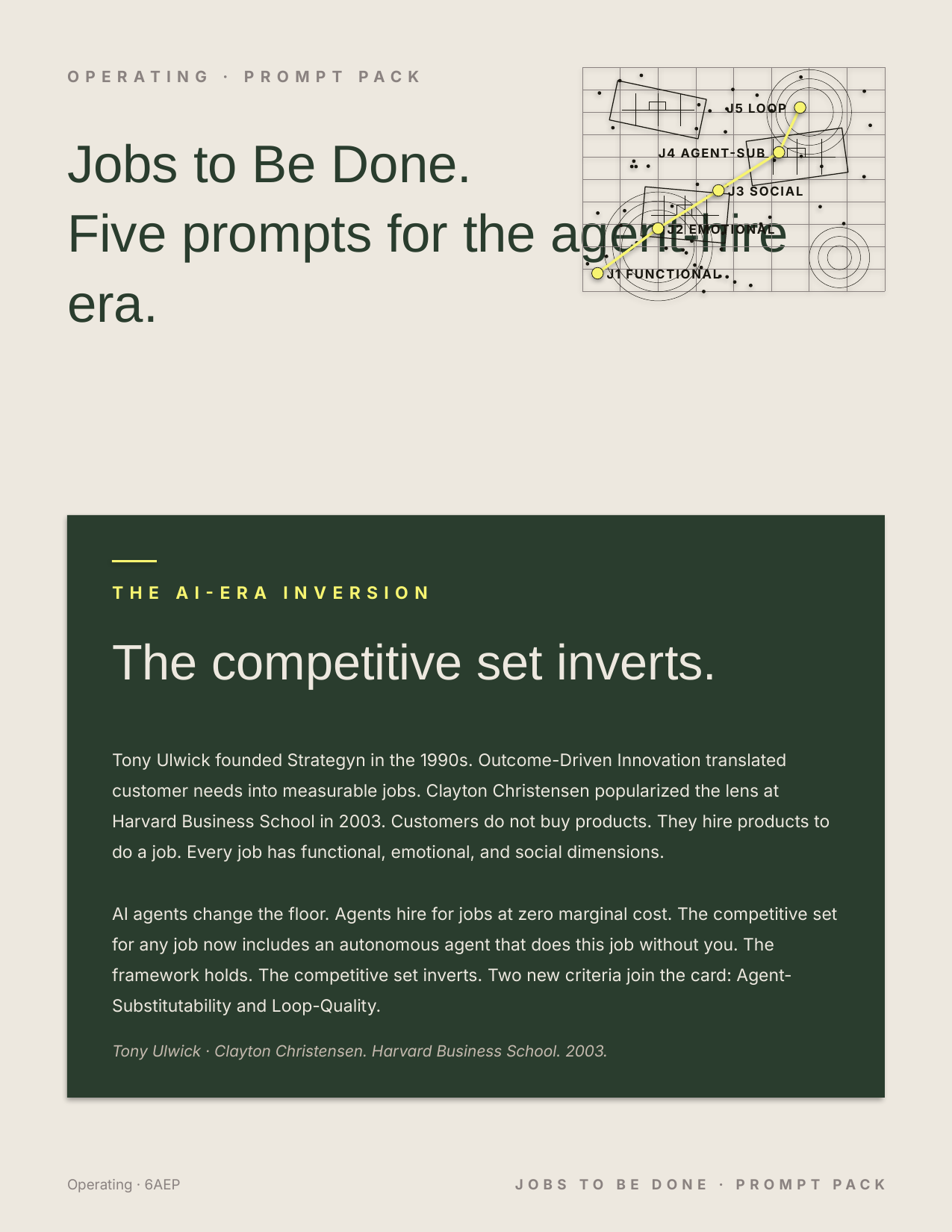

OPERATING · PROMPT PACK

J5 LOOP

Jobs to Be Done.
Five prompts for the agent-hire era.

J4 AGENT-SUB

J3 SOCIAL

J2 EMOTIONAL

J1 FUNCTIONAL

THE AI-ERA INVERSION
The competitive set inverts.
Tony Ulwick founded Strategyn in the 1990s. Outcome-Driven Innovation translated customer needs into measurable jobs. Clayton Christensen popularized the lens at Harvard Business School in 2003. Customers do not buy products. They hire products to do a job. Every job has functional, emotional, and social dimensions.

AI agents change the floor. Agents hire for jobs at zero marginal cost. The competitive set for any job now includes an autonomous agent that does this job without you. The framework holds. The competitive set inverts. Two new criteria join the card: Agent-Substitutability and Loop-Quality.
Tony Ulwick · Clayton Christensen. Harvard Business School. 2003.
Operating · 6AEP
JOBS TO BE DONE · PROMPT PACK